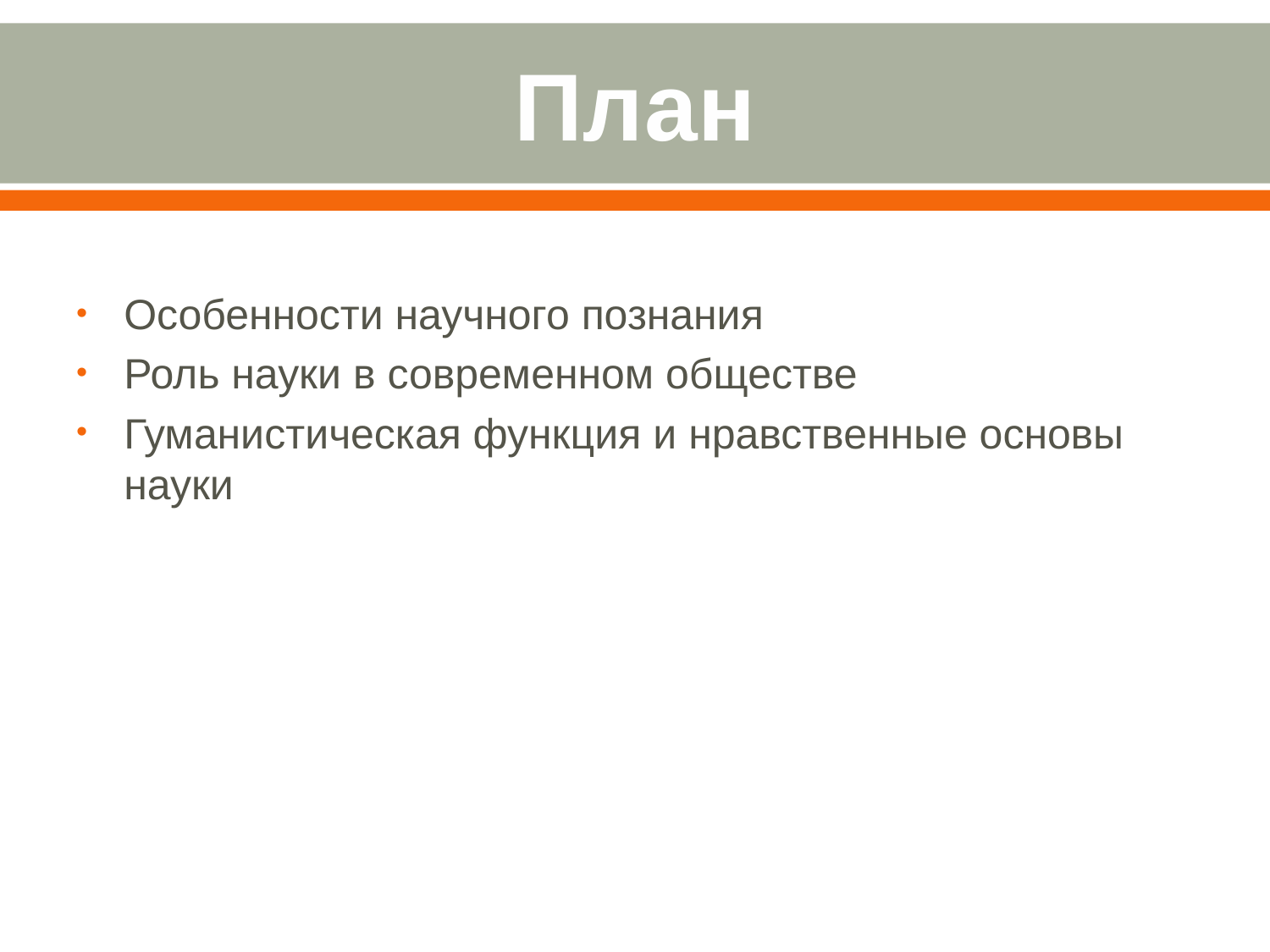

# План

Особенности научного познания
Роль науки в современном обществе
Гуманистическая функция и нравственные основы науки